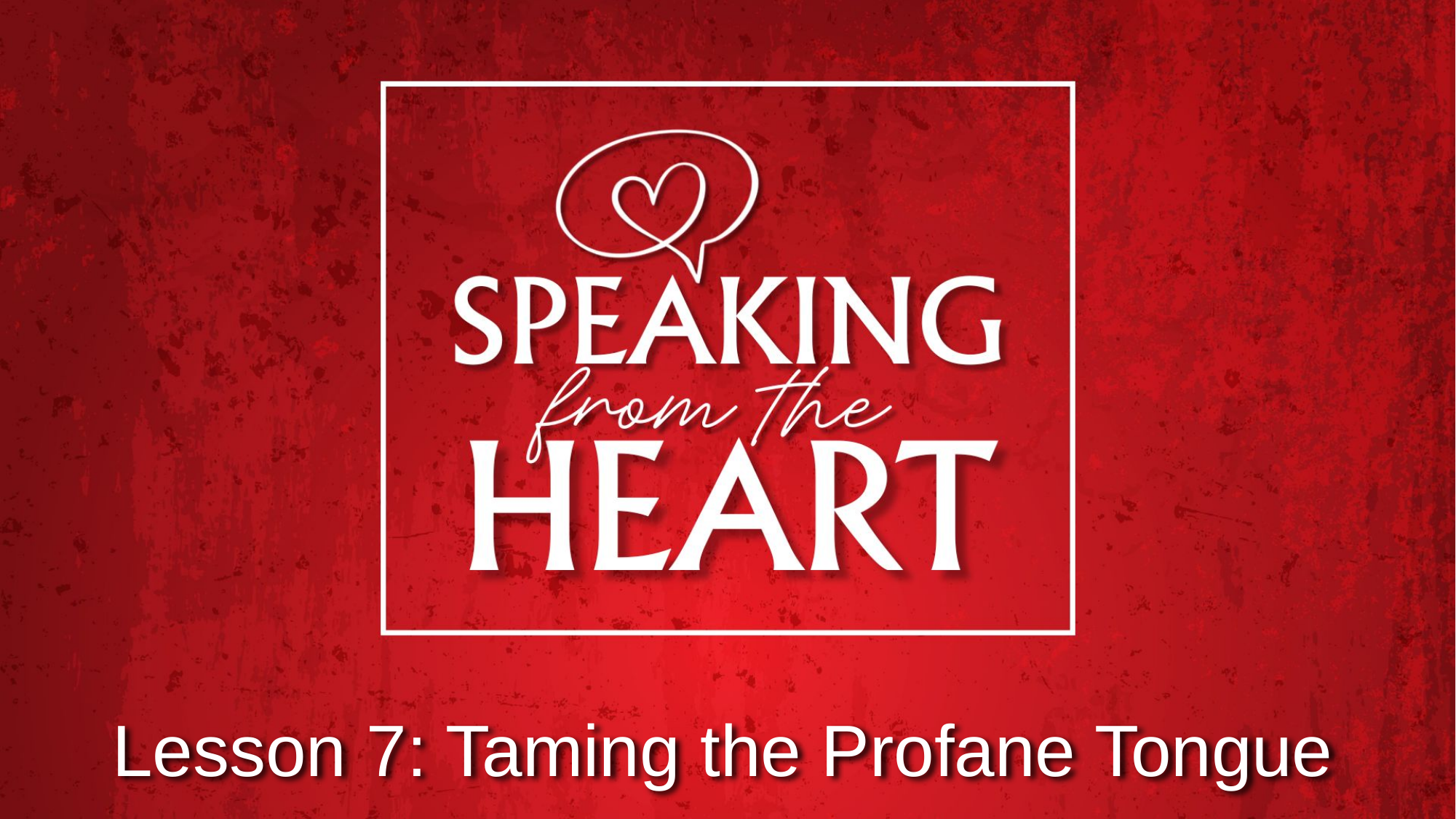

# Lesson 7: Taming the Profane Tongue